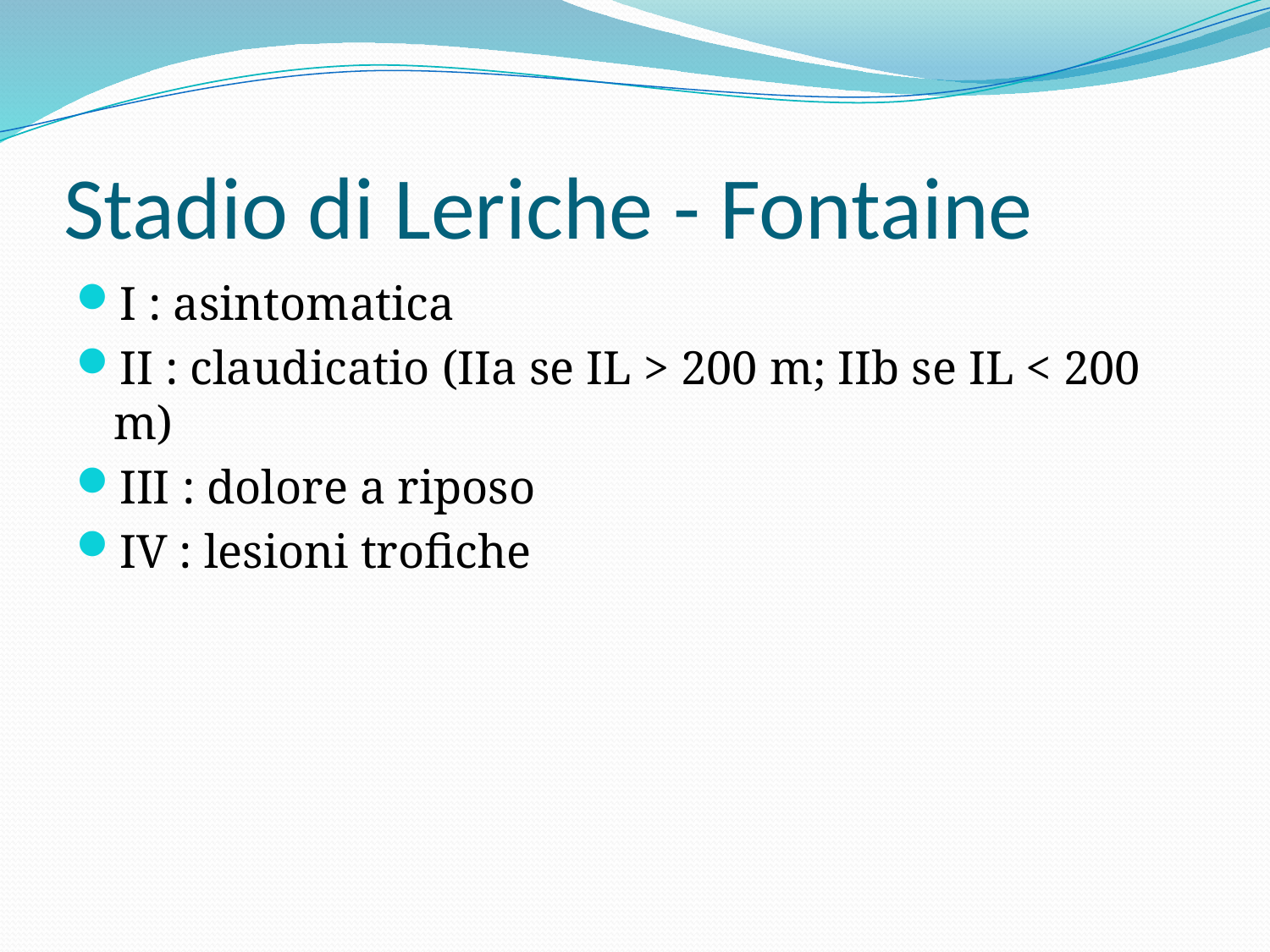

# Stadio di Leriche - Fontaine
I : asintomatica
II : claudicatio (IIa se IL > 200 m; IIb se IL < 200 m)
III : dolore a riposo
IV : lesioni trofiche